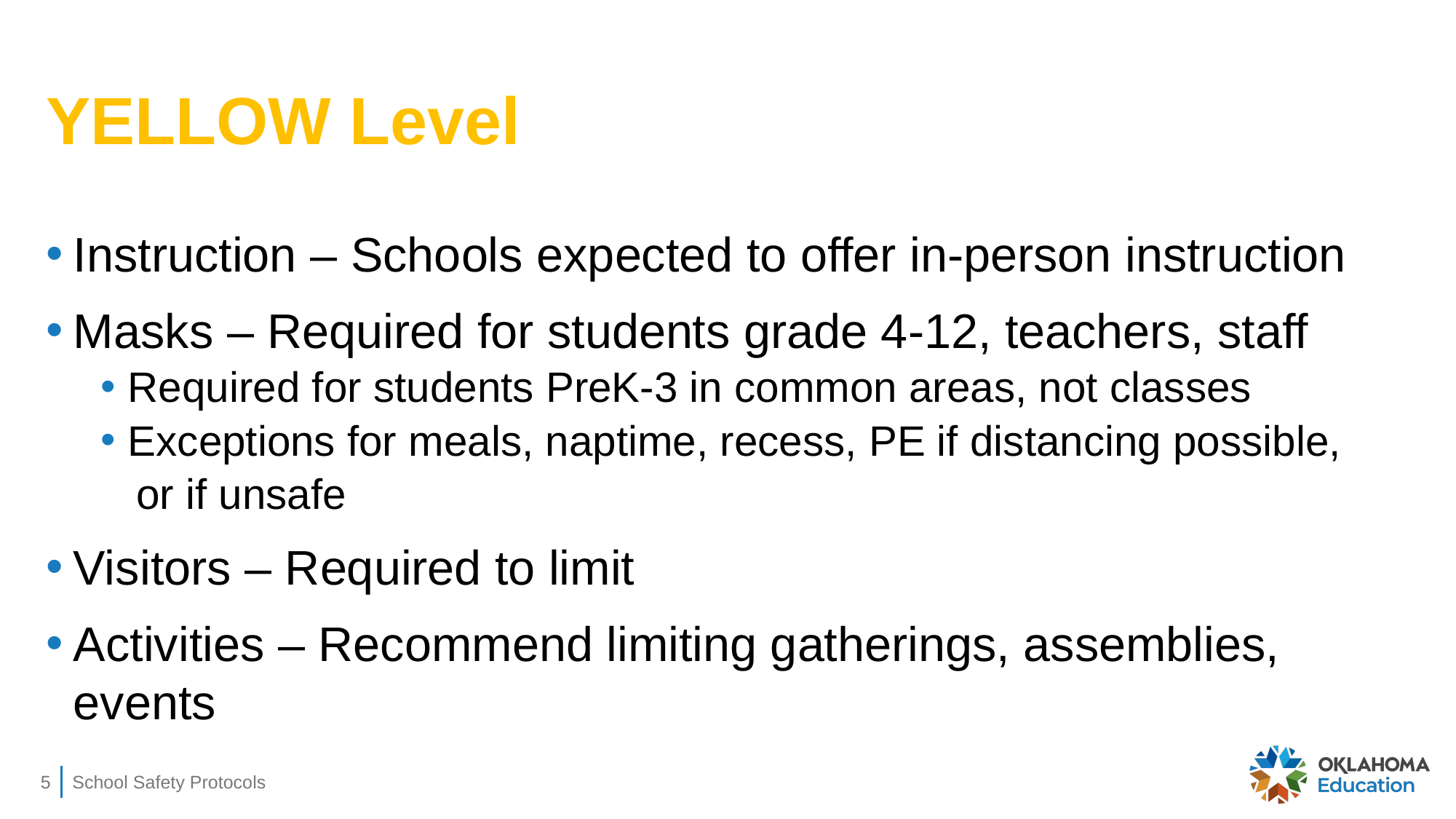

# YELLOW Level
Instruction – Schools expected to offer in-person instruction
Masks – Required for students grade 4-12, teachers, staff
Required for students PreK-3 in common areas, not classes
Exceptions for meals, naptime, recess, PE if distancing possible,
   or if unsafe
Visitors – Required to limit
Activities – Recommend limiting gatherings, assemblies, events

5
School Safety Protocols